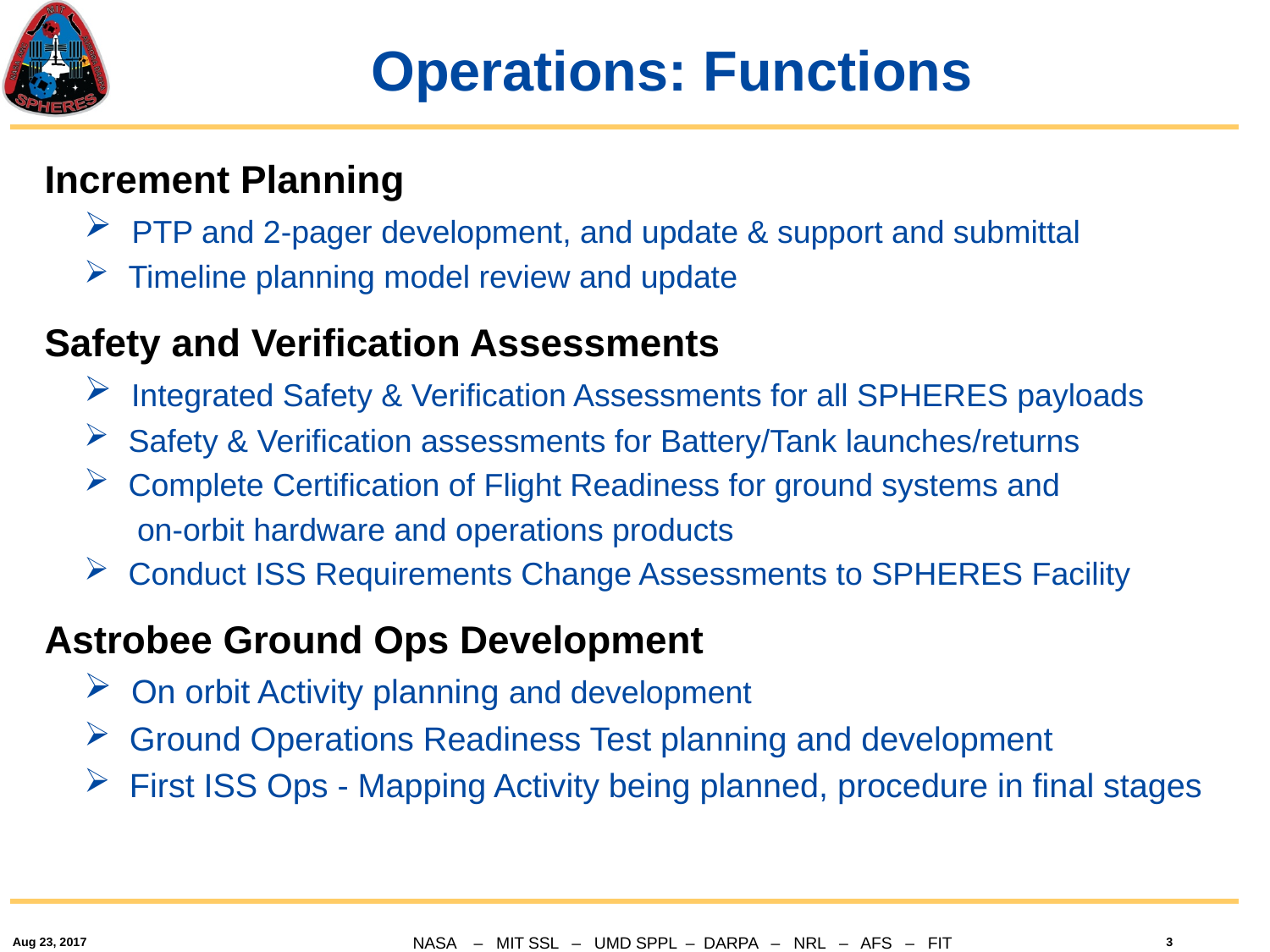

# Operations: Functions
Increment Planning
  PTP and 2-pager development, and update & support and submittal
  Timeline planning model review and update
Safety and Verification Assessments
  Integrated Safety & Verification Assessments for all SPHERES payloads
  Safety & Verification assessments for Battery/Tank launches/returns
  Complete Certification of Flight Readiness for ground systems and
	   on-orbit hardware and operations products
  Conduct ISS Requirements Change Assessments to SPHERES Facility
Astrobee Ground Ops Development
  On orbit Activity planning and development
  Ground Operations Readiness Test planning and development
  First ISS Ops - Mapping Activity being planned, procedure in final stages